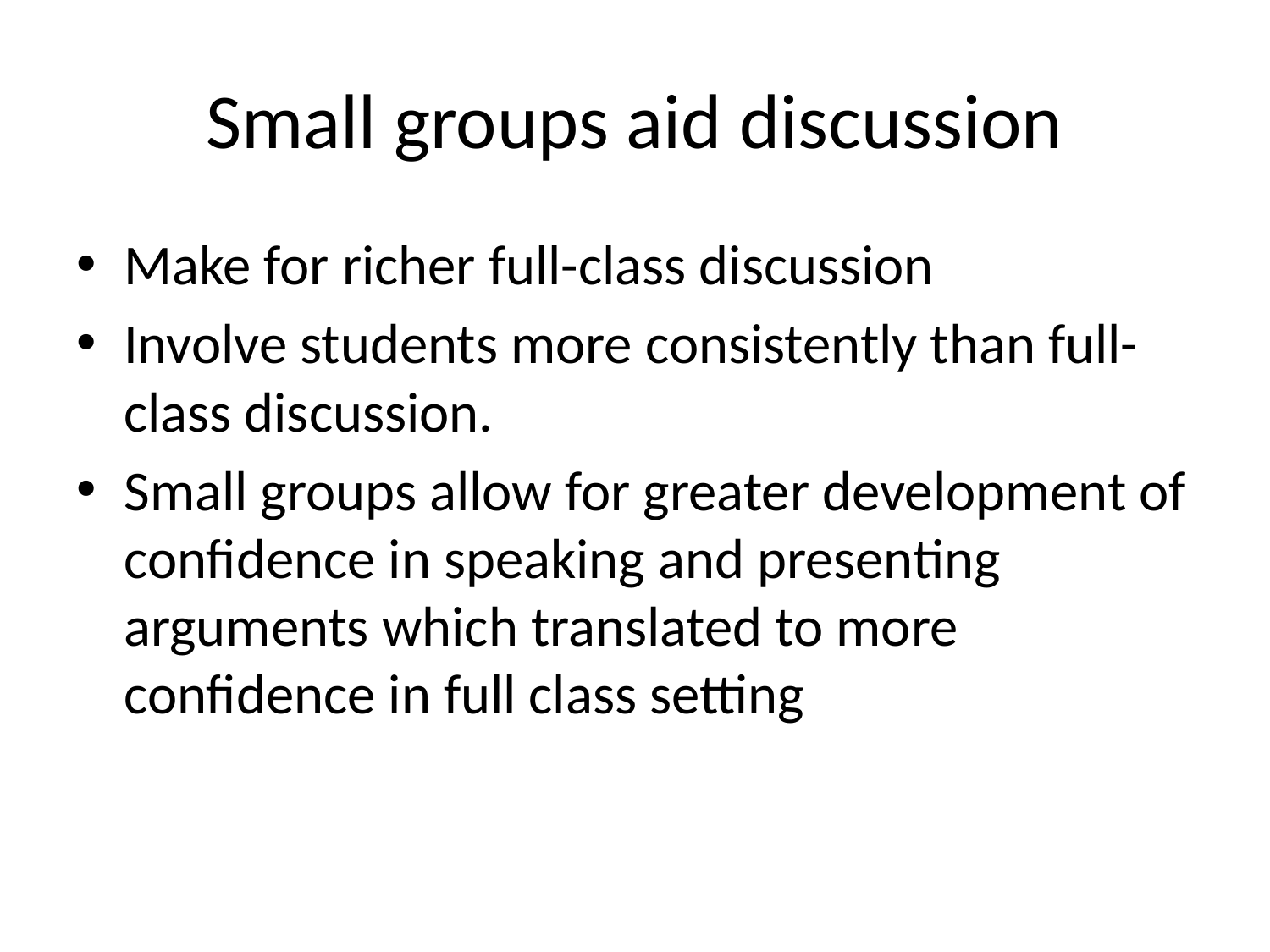

# Small groups aid discussion
Make for richer full-class discussion
Involve students more consistently than full-class discussion.
Small groups allow for greater development of confidence in speaking and presenting arguments which translated to more confidence in full class setting